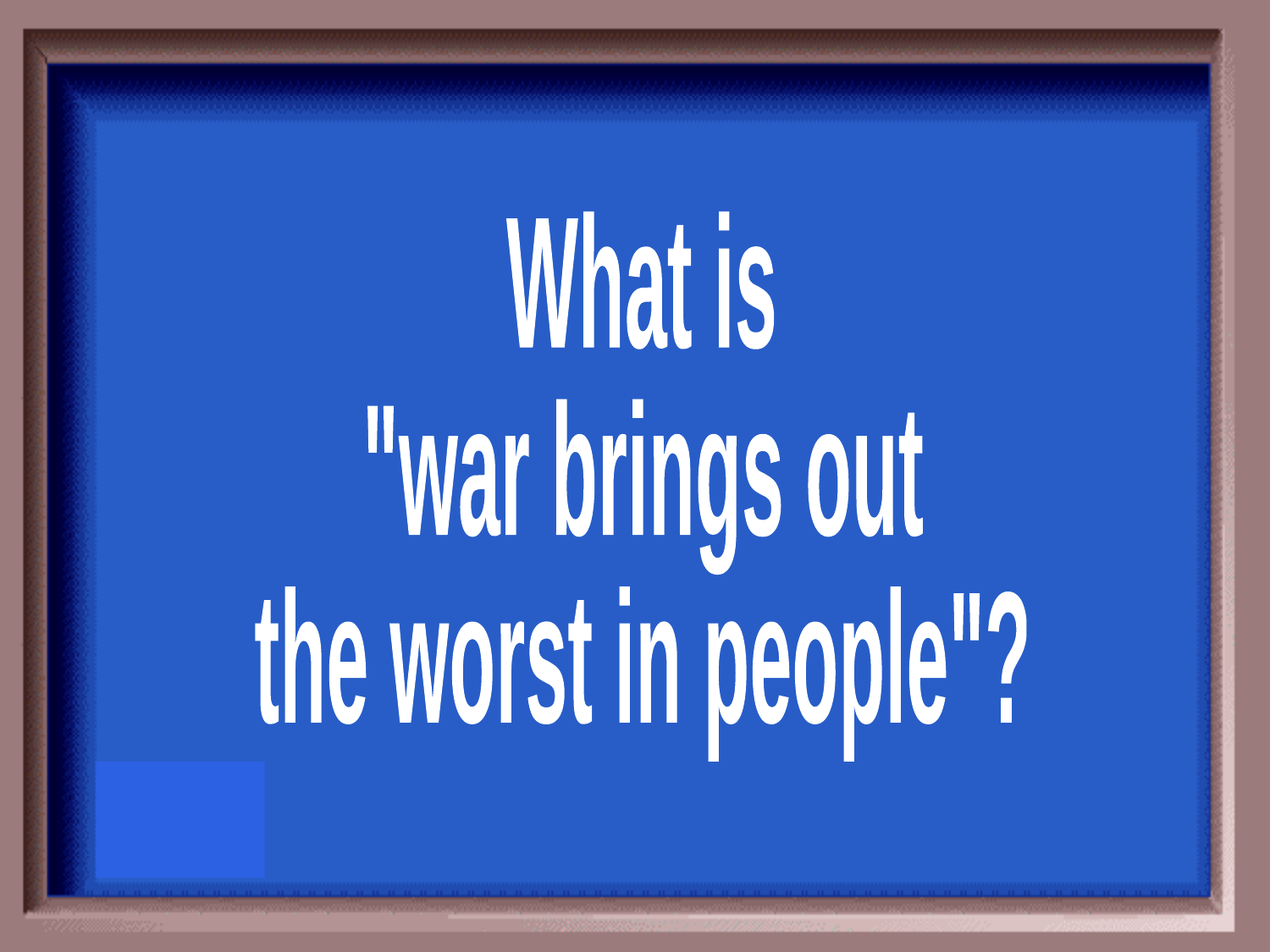

What is
"war brings out
the worst in people"?